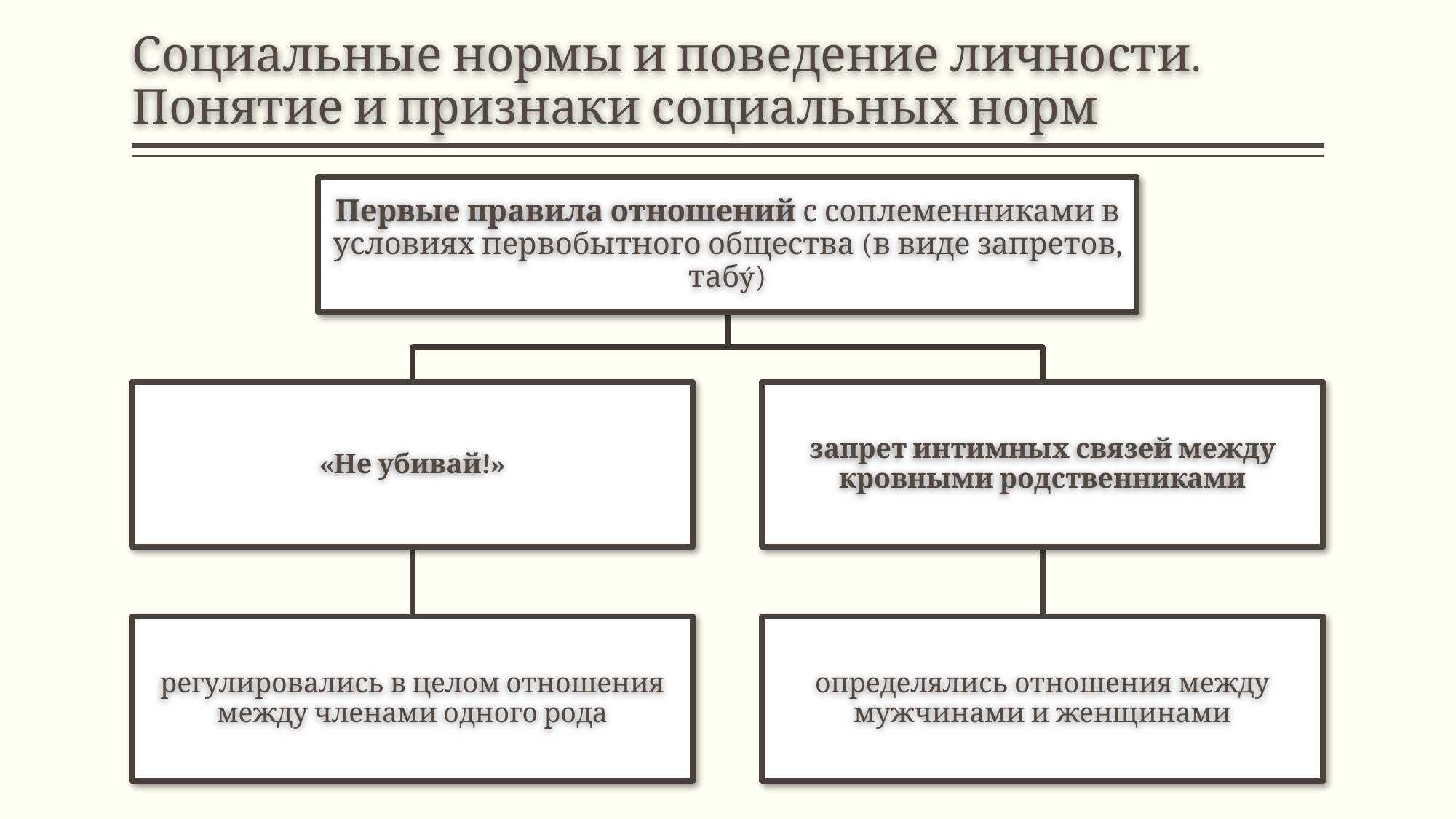

# Социальные нормы и поведение личности. Понятие и признаки социальных норм

Первые правила отношений с соплеменниками в условиях первобытного общества (в виде запретов, табý)

«Не убивай!»

запрет интимных связей между кровными родственниками

регулировались в целом отношения между членами одного рода

определялись отношения между мужчинами и женщинами